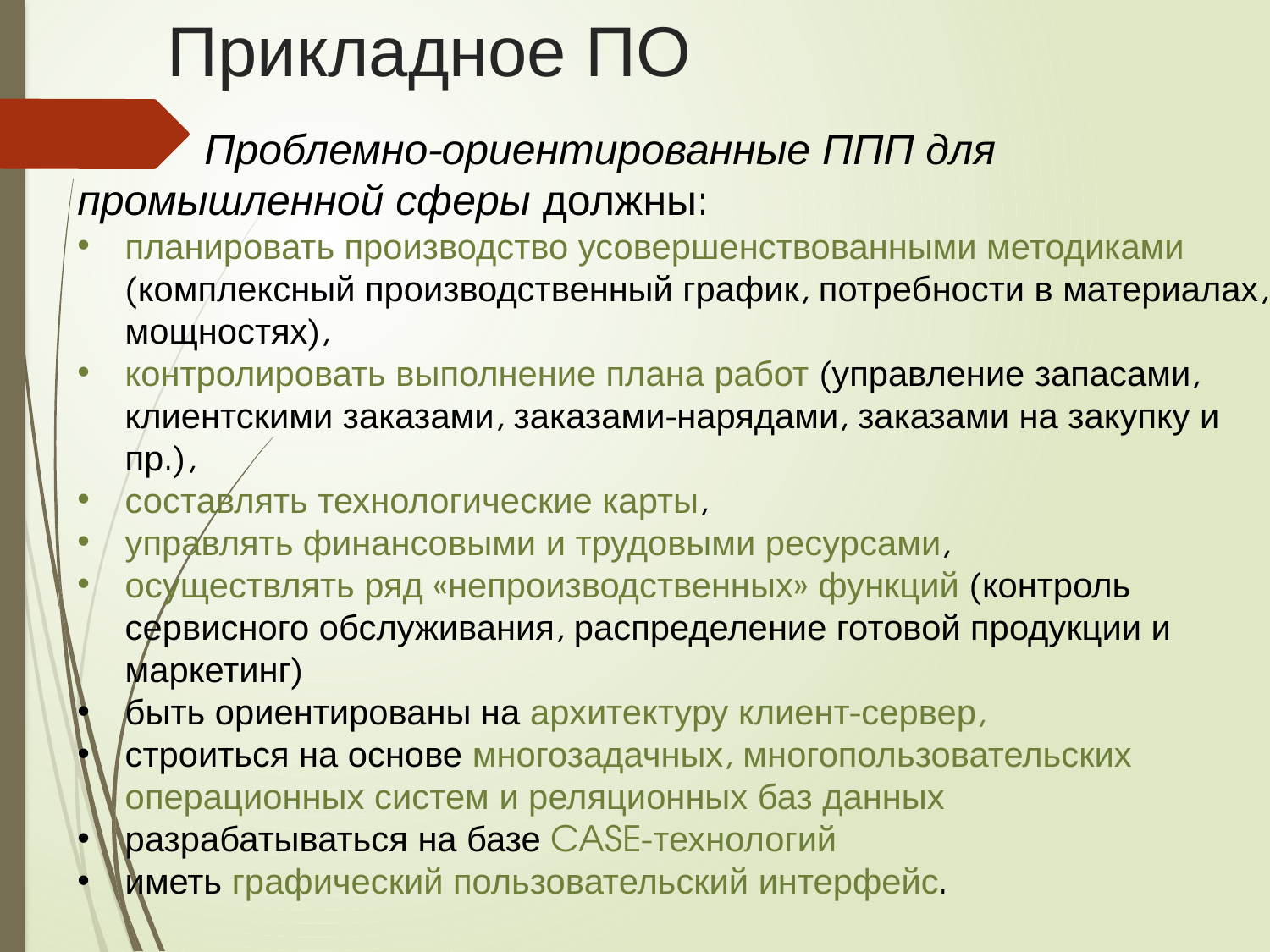

# Прикладное ПО
	Проблемно-ориентированные ППП для промышленной сферы должны:
планировать производство усовершенствованными методиками (комплексный производственный график, потребности в материалах, мощностях),
контролировать выполнение плана работ (управление запасами, клиентскими заказами, заказами-нарядами, заказами на закупку и пр.),
составлять технологические карты,
управлять финансовыми и трудовыми ресурсами,
осуществлять ряд «непроизводственных» функций (контроль сервисного обслуживания, распределение готовой продукции и маркетинг)
быть ориентированы на архитектуру клиент-сервер,
строиться на основе многозадачных, многопользовательских операционных систем и реляционных баз данных
разрабатываться на базе CASE-технологий
иметь графический пользовательский интерфейс.